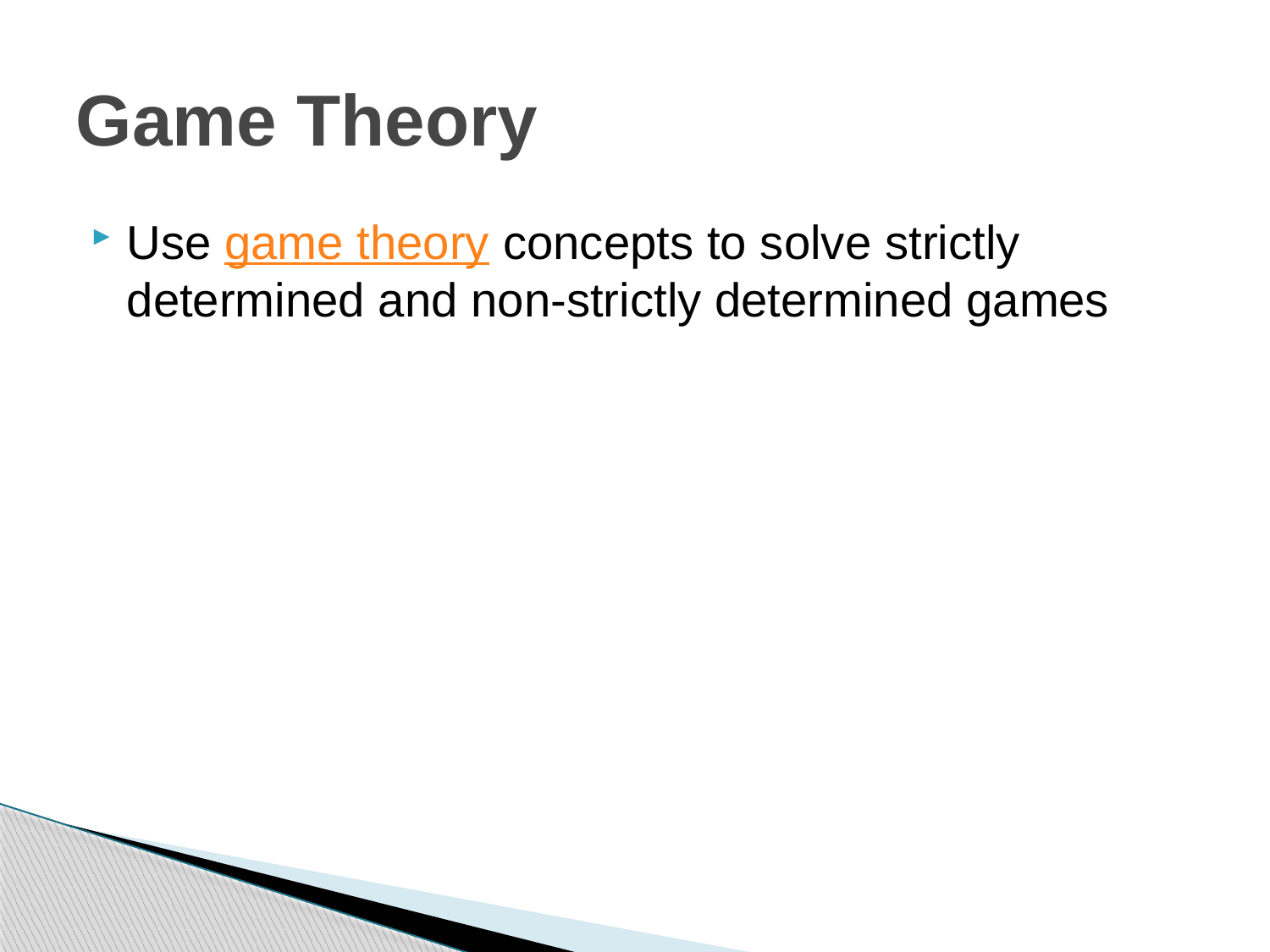

# Game Theory
Use game theory concepts to solve strictly determined and non-strictly determined games